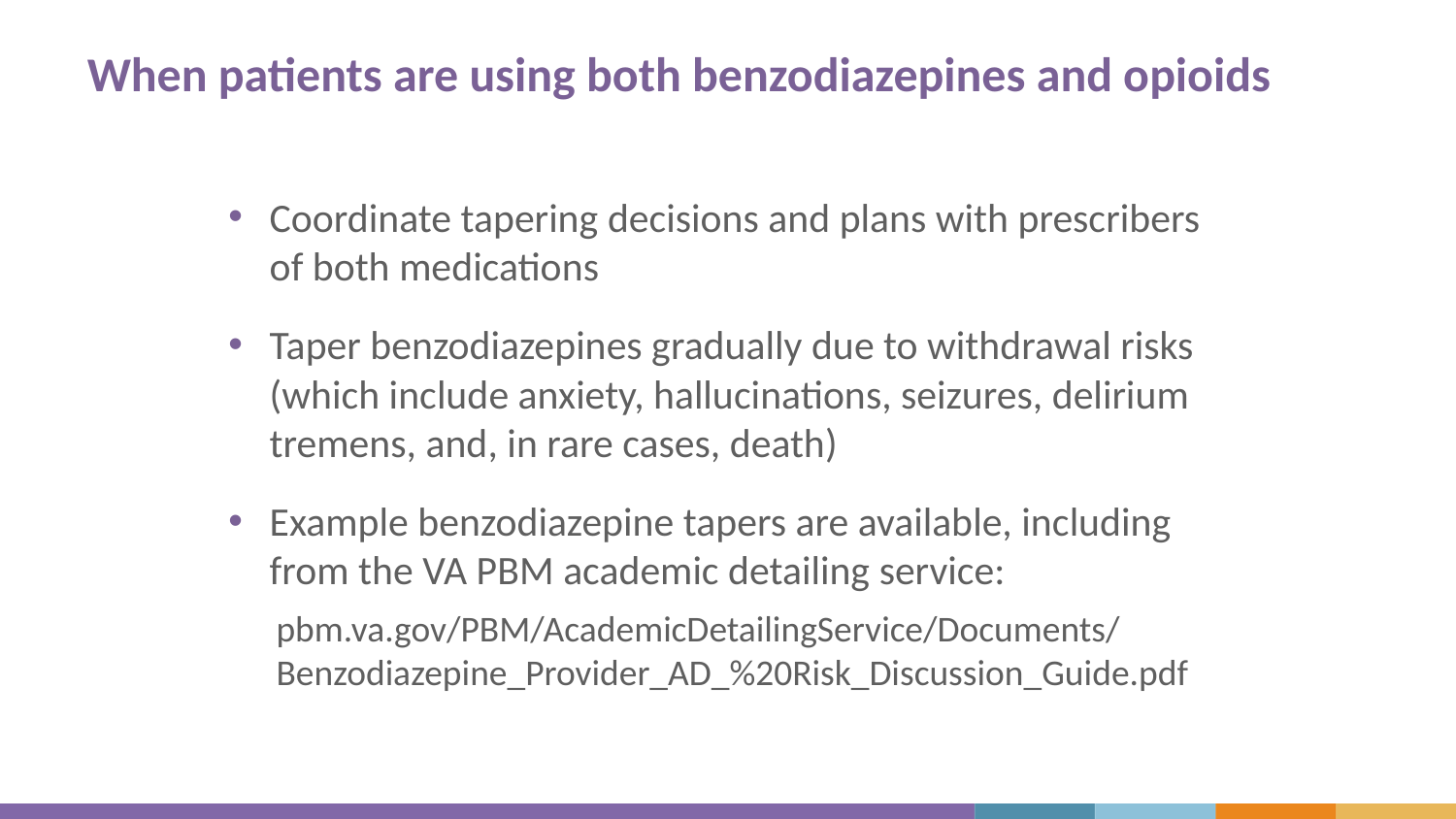

# When patients are using both benzodiazepines and opioids
Coordinate tapering decisions and plans with prescribers of both medications

Taper benzodiazepines gradually due to withdrawal risks (which include anxiety, hallucinations, seizures, delirium tremens, and, in rare cases, death)

Example benzodiazepine tapers are available, including from the VA PBM academic detailing service:

pbm.va.gov/PBM/AcademicDetailingService/Documents/ Benzodiazepine_Provider_AD_%20Risk_Discussion_Guide.pdf